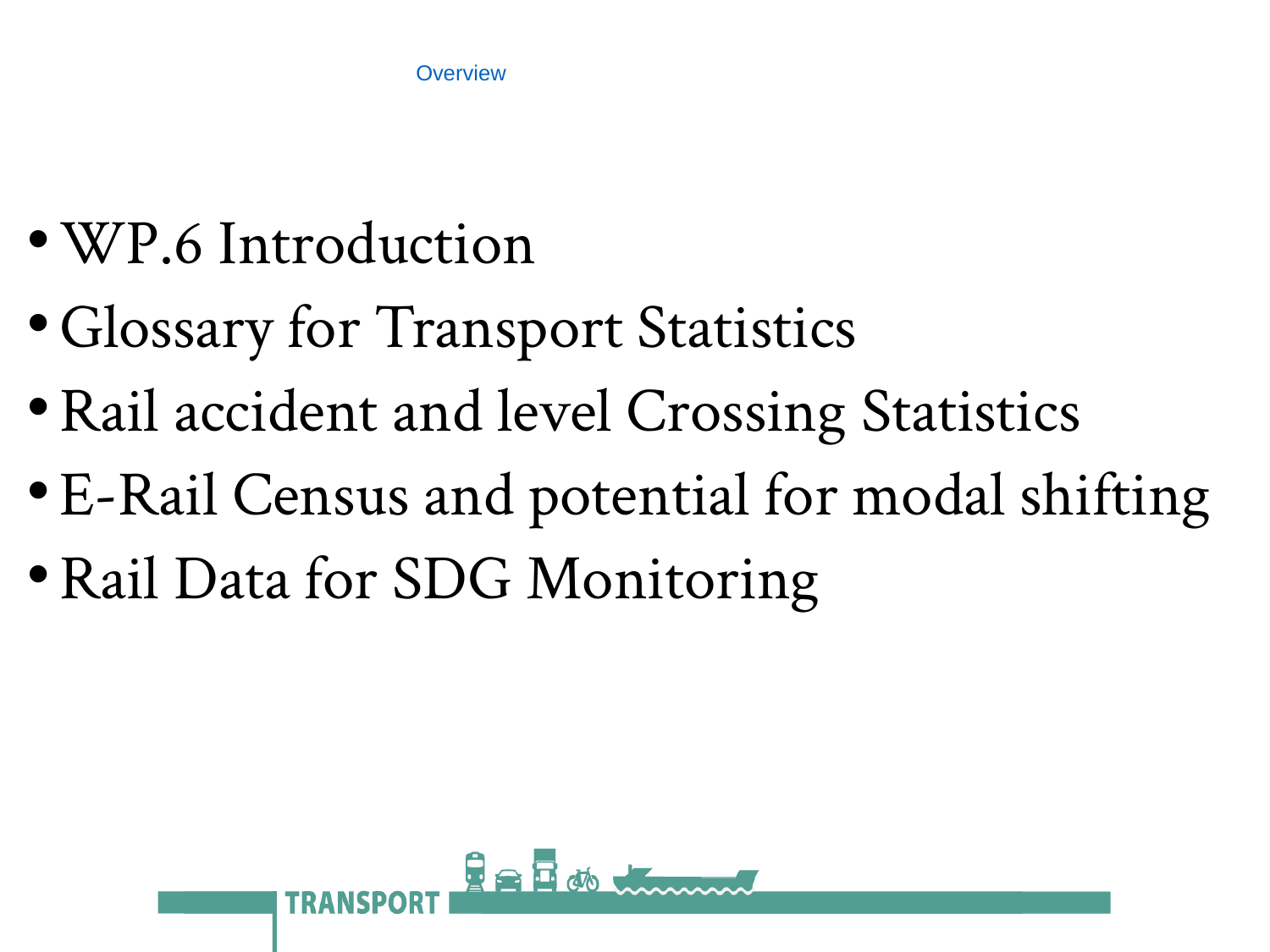

# Overview
WP.6 Introduction
Glossary for Transport Statistics
Rail accident and level Crossing Statistics
E-Rail Census and potential for modal shifting
Rail Data for SDG Monitoring